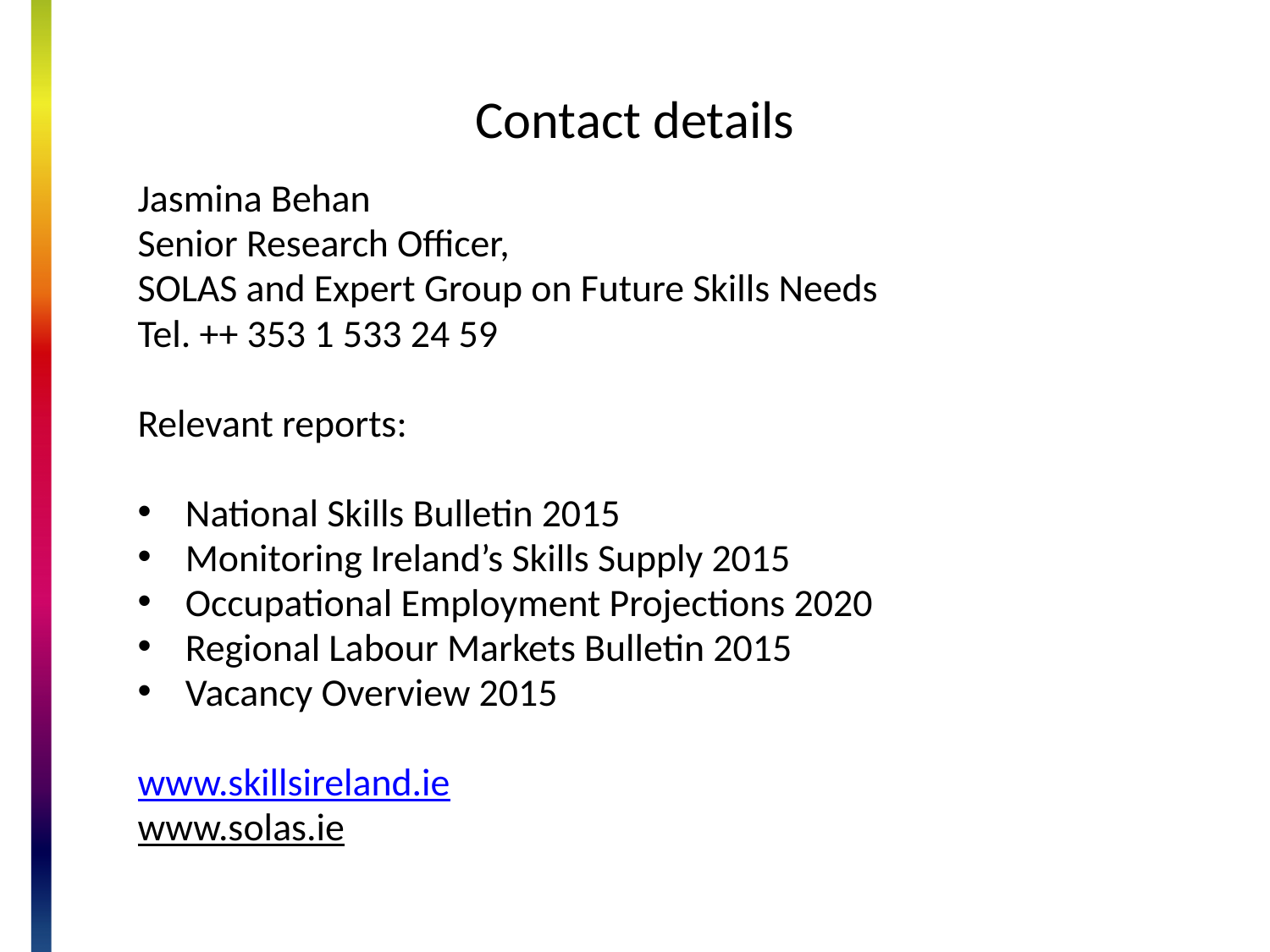

# Contact details
Jasmina Behan
Senior Research Officer,
SOLAS and Expert Group on Future Skills Needs
Tel. ++ 353 1 533 24 59

Relevant reports:

National Skills Bulletin 2015
Monitoring Ireland’s Skills Supply 2015
Occupational Employment Projections 2020
Regional Labour Markets Bulletin 2015
Vacancy Overview 2015

www.skillsireland.ie
www.solas.ie